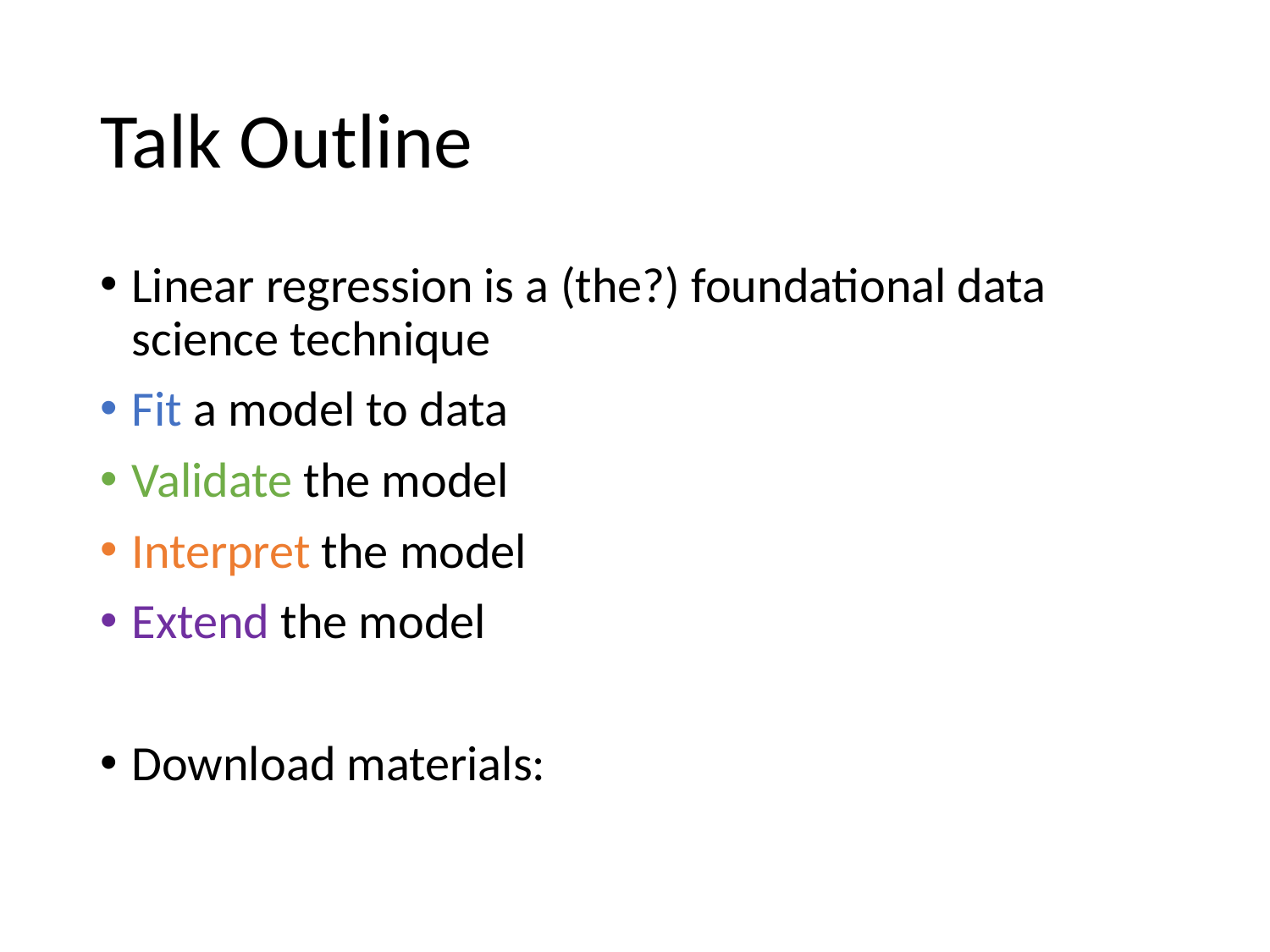

# Talk Outline
Linear regression is a (the?) foundational data science technique
Fit a model to data
Validate the model
Interpret the model
Extend the model

Download materials: